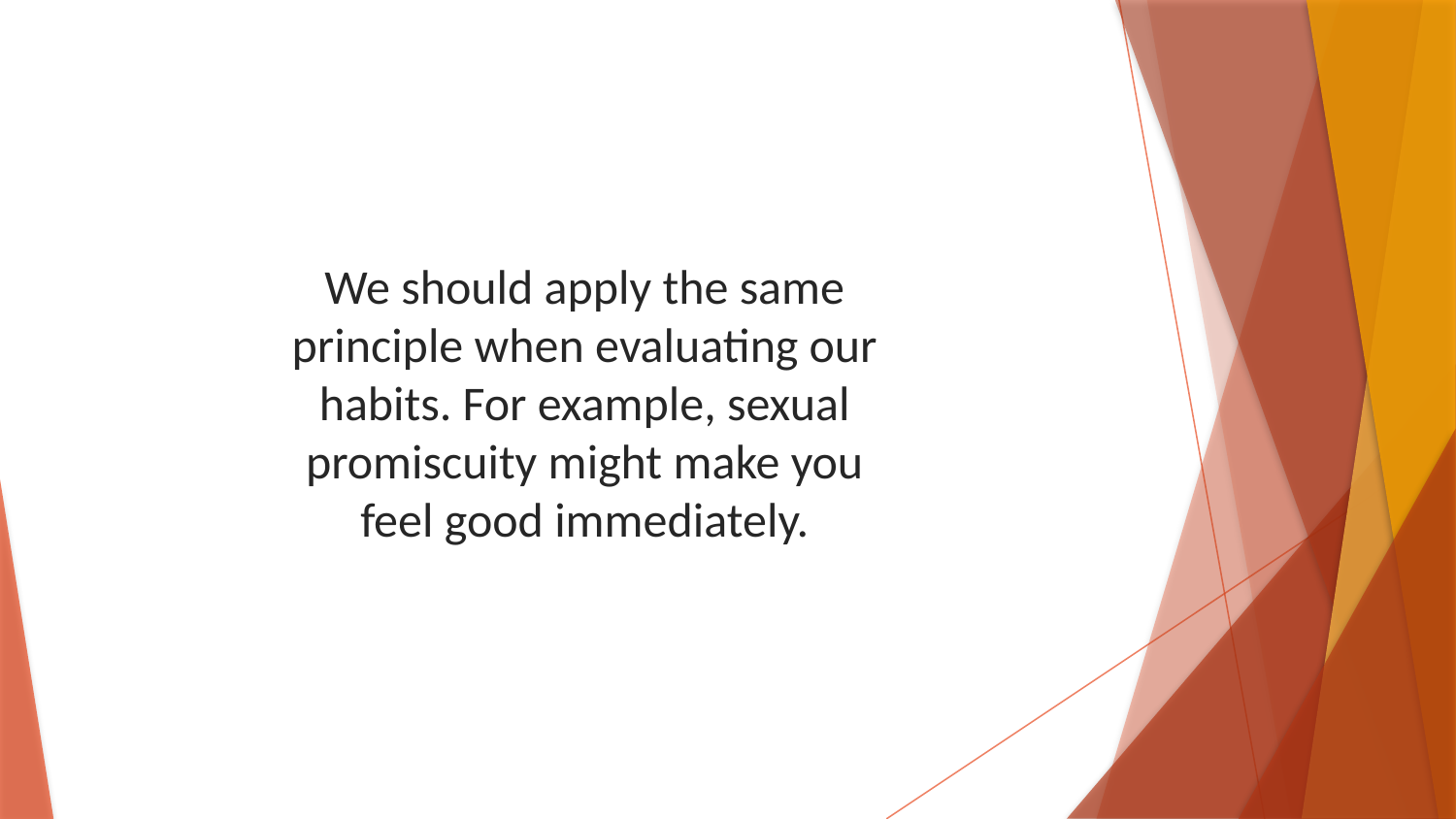

We should apply the same principle when evaluating our habits. For example, sexual promiscuity might make you feel good immediately.